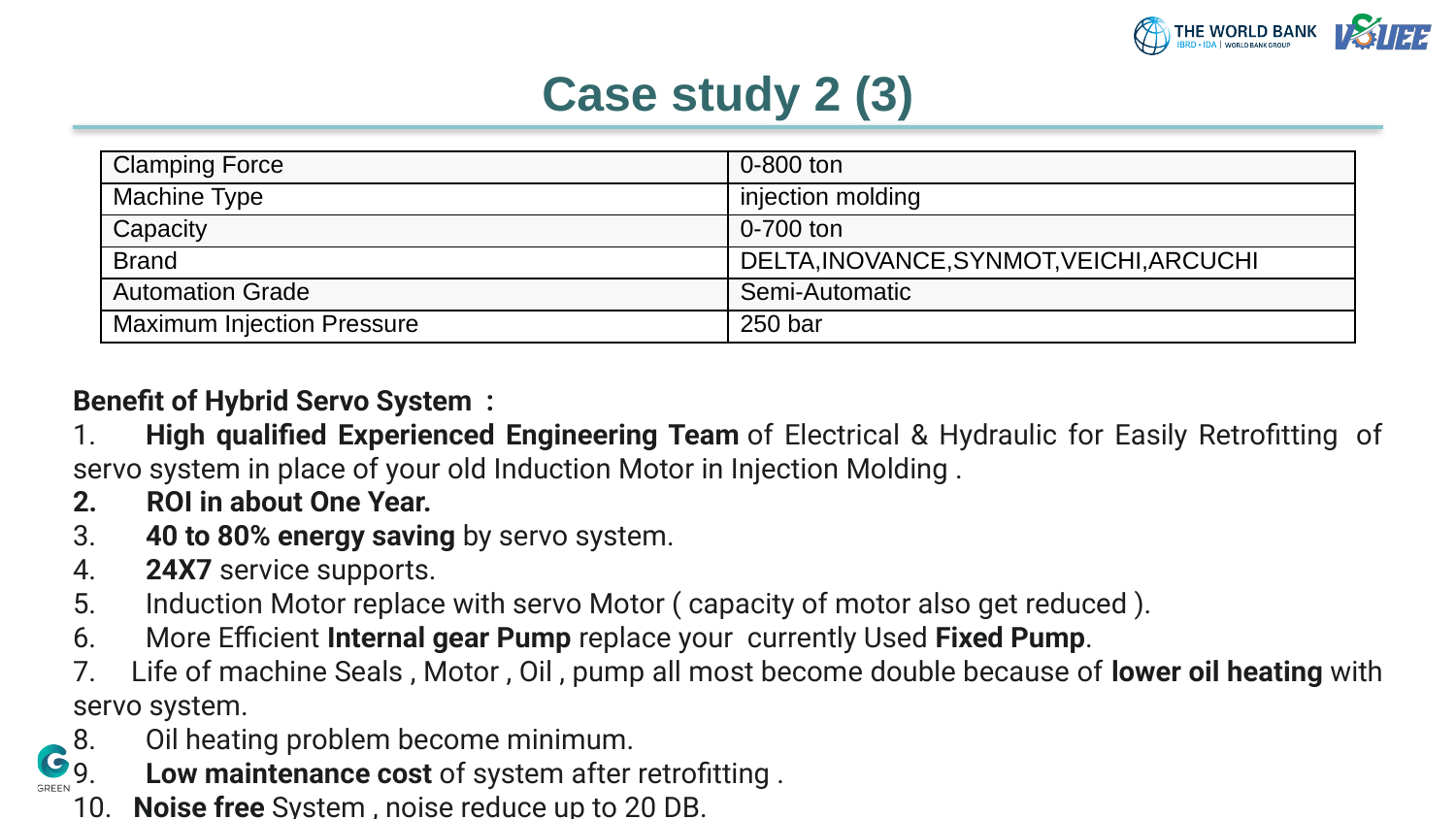

# Case study 2 (3)
| Clamping Force | 0-800 ton |
| --- | --- |
| Machine Type | injection molding |
| Capacity | 0-700 ton |
| Brand | DELTA,INOVANCE,SYNMOT,VEICHI,ARCUCHI |
| Automation Grade | Semi-Automatic |
| Maximum Injection Pressure | 250 bar |
Benefit of Hybrid Servo System  :
1.       High qualified Experienced Engineering Team of Electrical & Hydraulic for Easily Retrofitting  of servo system in place of your old Induction Motor in Injection Molding .
2.       ROI in about One Year.
3.       40 to 80% energy saving by servo system.
4.       24X7 service supports.
5.       Induction Motor replace with servo Motor ( capacity of motor also get reduced ).
6.       More Efficient Internal gear Pump replace your  currently Used Fixed Pump.
7.     Life of machine Seals , Motor , Oil , pump all most become double because of lower oil heating with servo system.
8.       Oil heating problem become minimum.
9.       Low maintenance cost of system after retrofitting .
10.   Noise free System , noise reduce up to 20 DB.